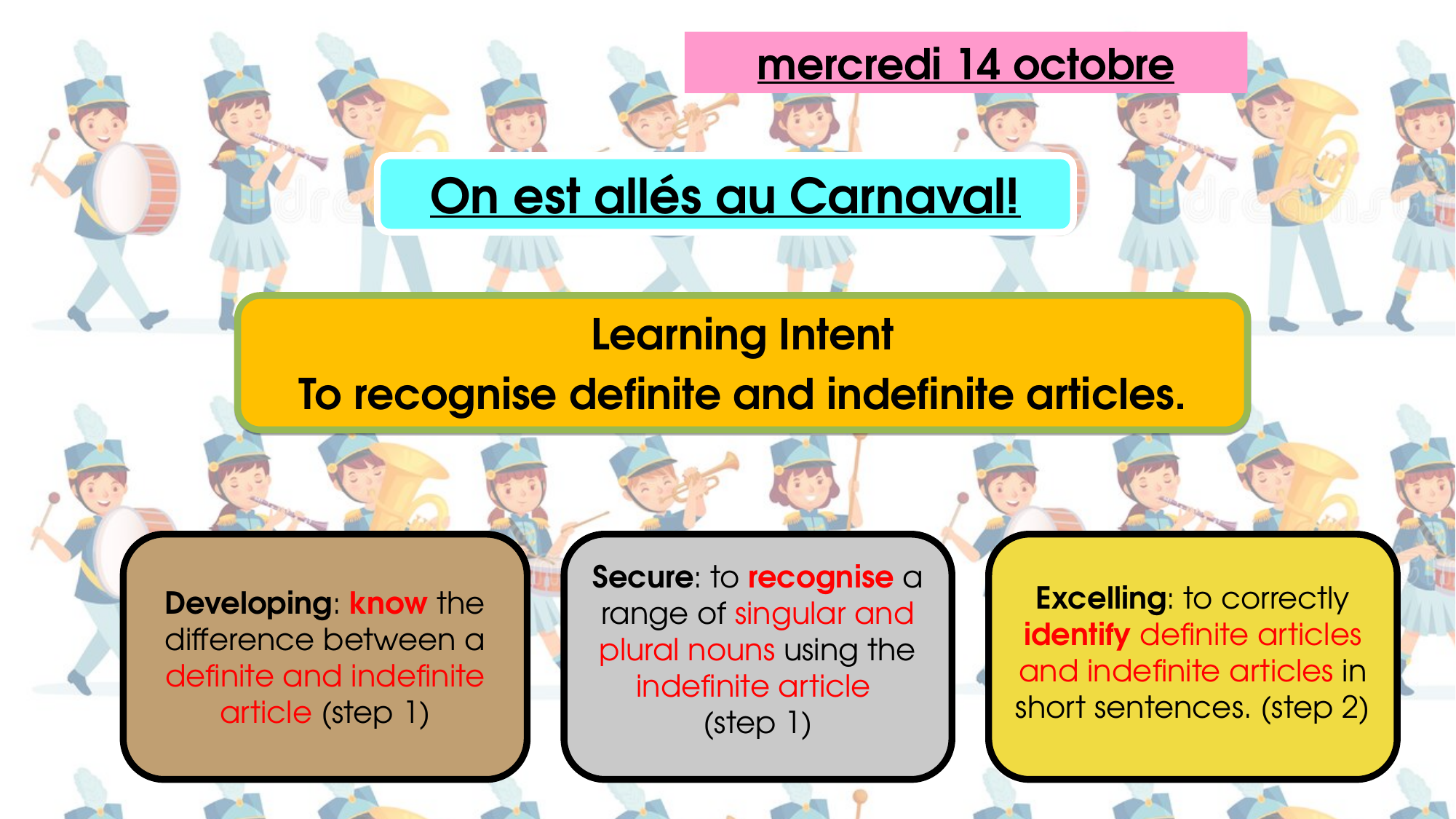

mercredi 14 octobre
On est allés au Carnaval!
Learning Intent
To recognise definite and indefinite articles.

Developing: know the difference between a definite and indefinite article (step 1)

Secure: to recognise a range of singular and plural nouns using the indefinite article
(step 1)

Excelling: to correctly identify definite articles and indefinite articles in short sentences. (step 2)